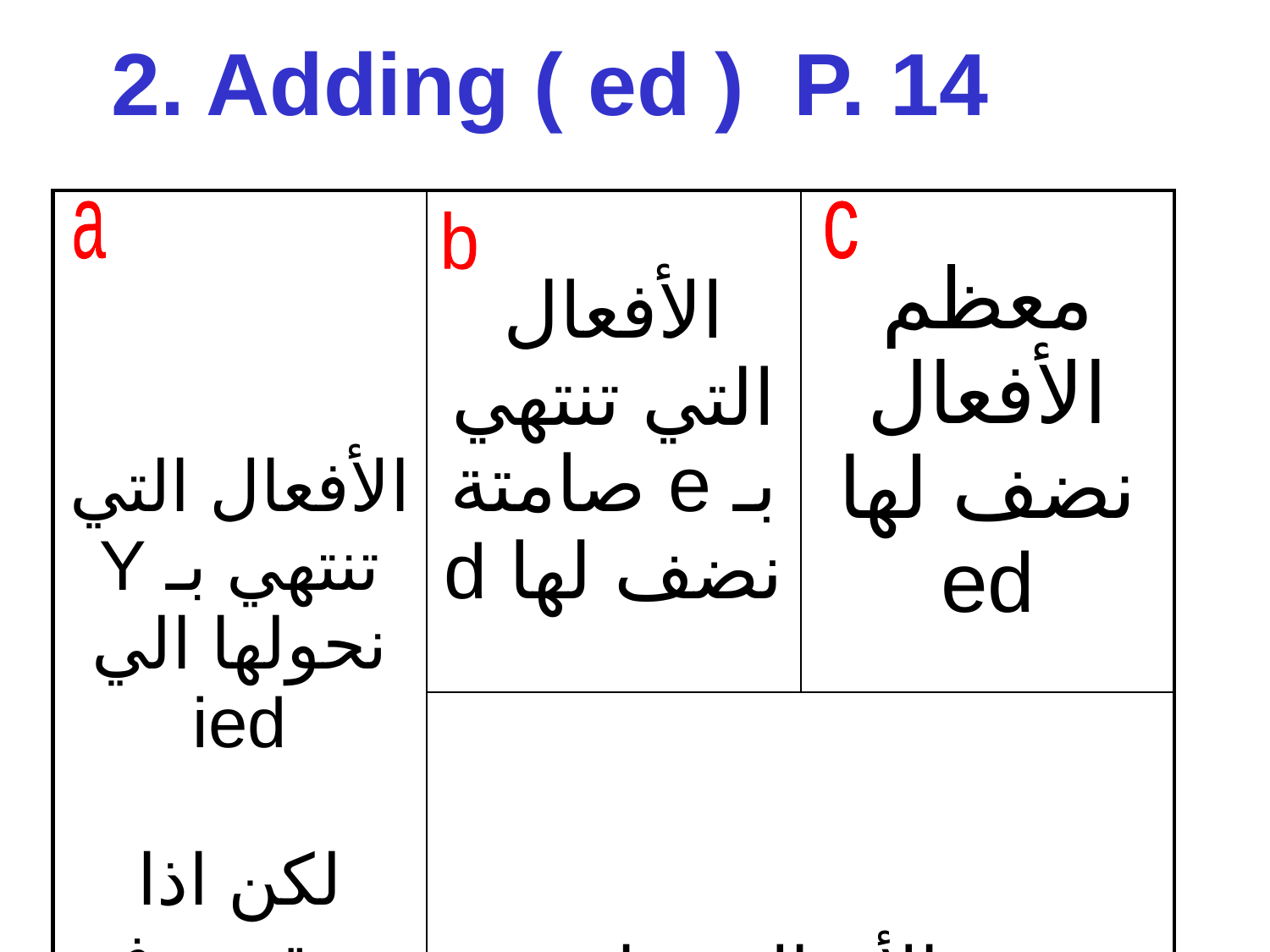

2. Adding ( ed )  P. 14
| الأفعال التي تنتهي بـ Y نحولها الي ied لكن اذا سبق حرف y بعلة نضف ed | الأفعال التي تنتهي بـ e صامتة نضف لها d | معظم الأفعال نضف لها ed |
| --- | --- | --- |
|  | بعض الأفعال نضاعف حرفها الاخير عند اضافة ed |  |
a
c
b